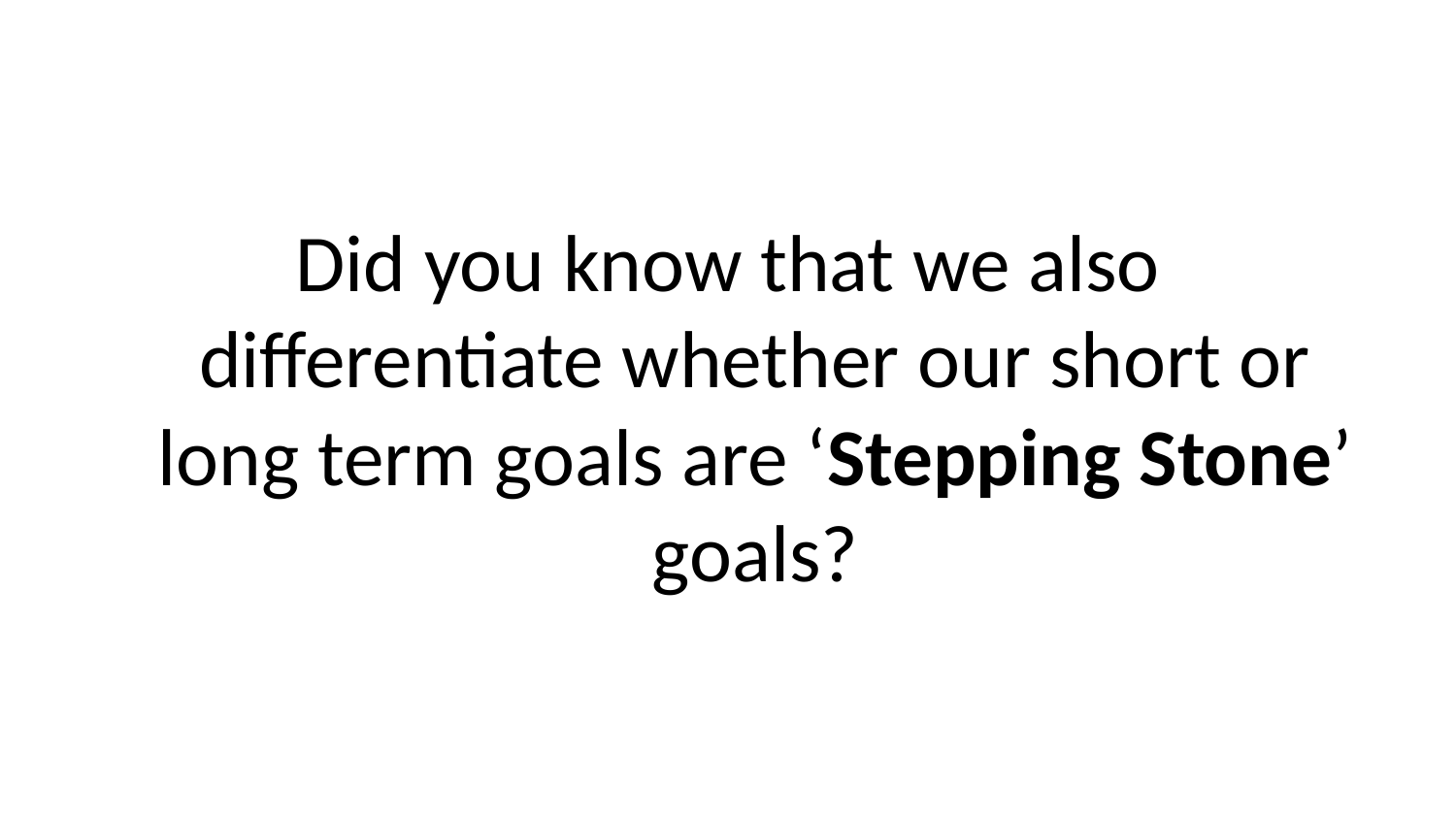

Did you know that we also differentiate whether our short or long term goals are ‘Stepping Stone’ goals?